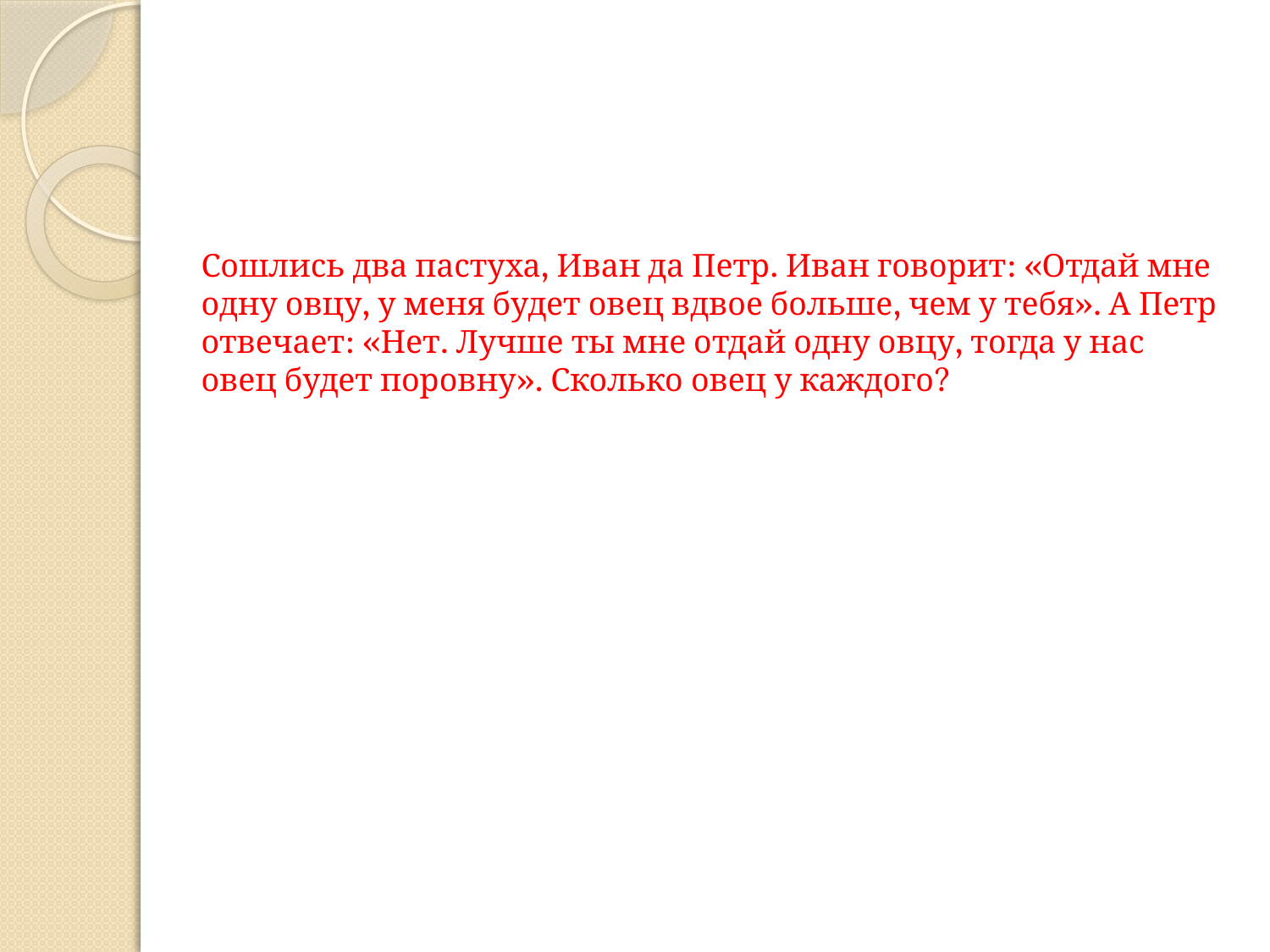

Сошлись два пастуха, Иван да Петр. Иван говорит: «Отдай мне одну овцу, у меня будет овец вдвое больше, чем у тебя». А Петр отвечает: «Нет. Лучше ты мне отдай одну овцу, тогда у нас овец будет поровну». Сколько овец у каждого?